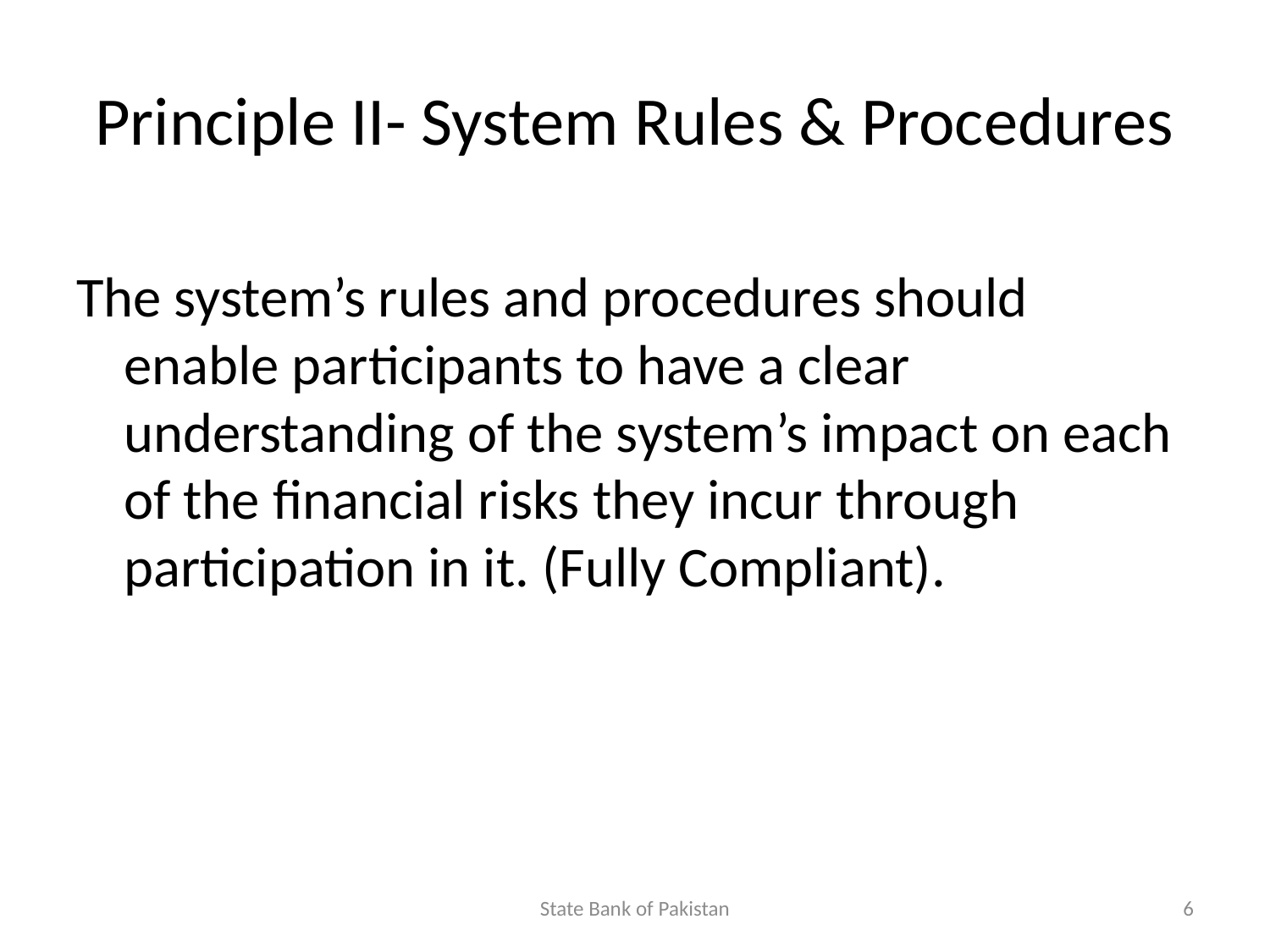

# Principle II- System Rules & Procedures
The system’s rules and procedures should enable participants to have a clear understanding of the system’s impact on each of the financial risks they incur through participation in it. (Fully Compliant).
State Bank of Pakistan
6